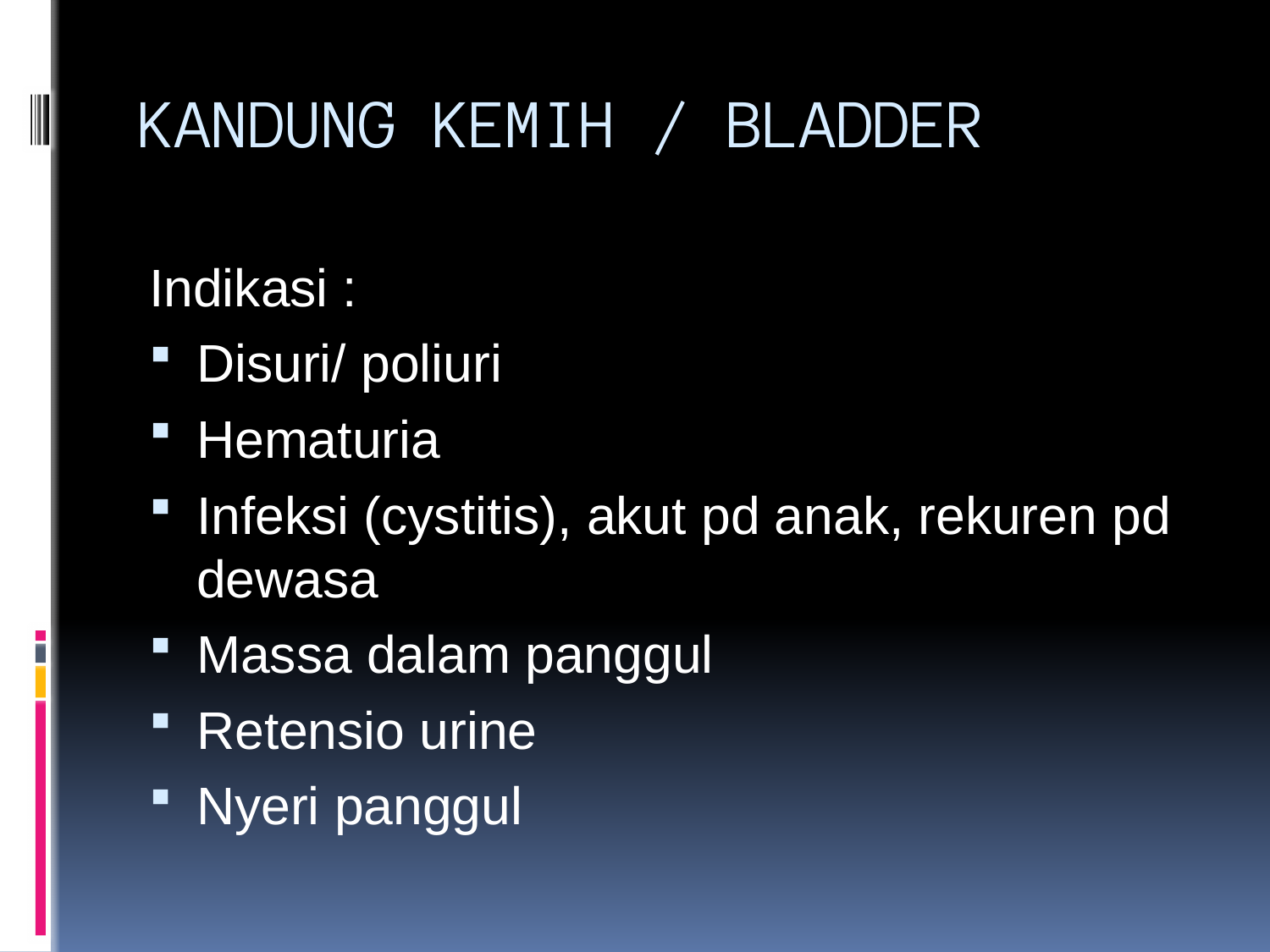

# KANDUNG KEMIH / BLADDER
Indikasi :
Disuri/ poliuri
Hematuria
Infeksi (cystitis), akut pd anak, rekuren pd dewasa
Massa dalam panggul
Retensio urine
Nyeri panggul